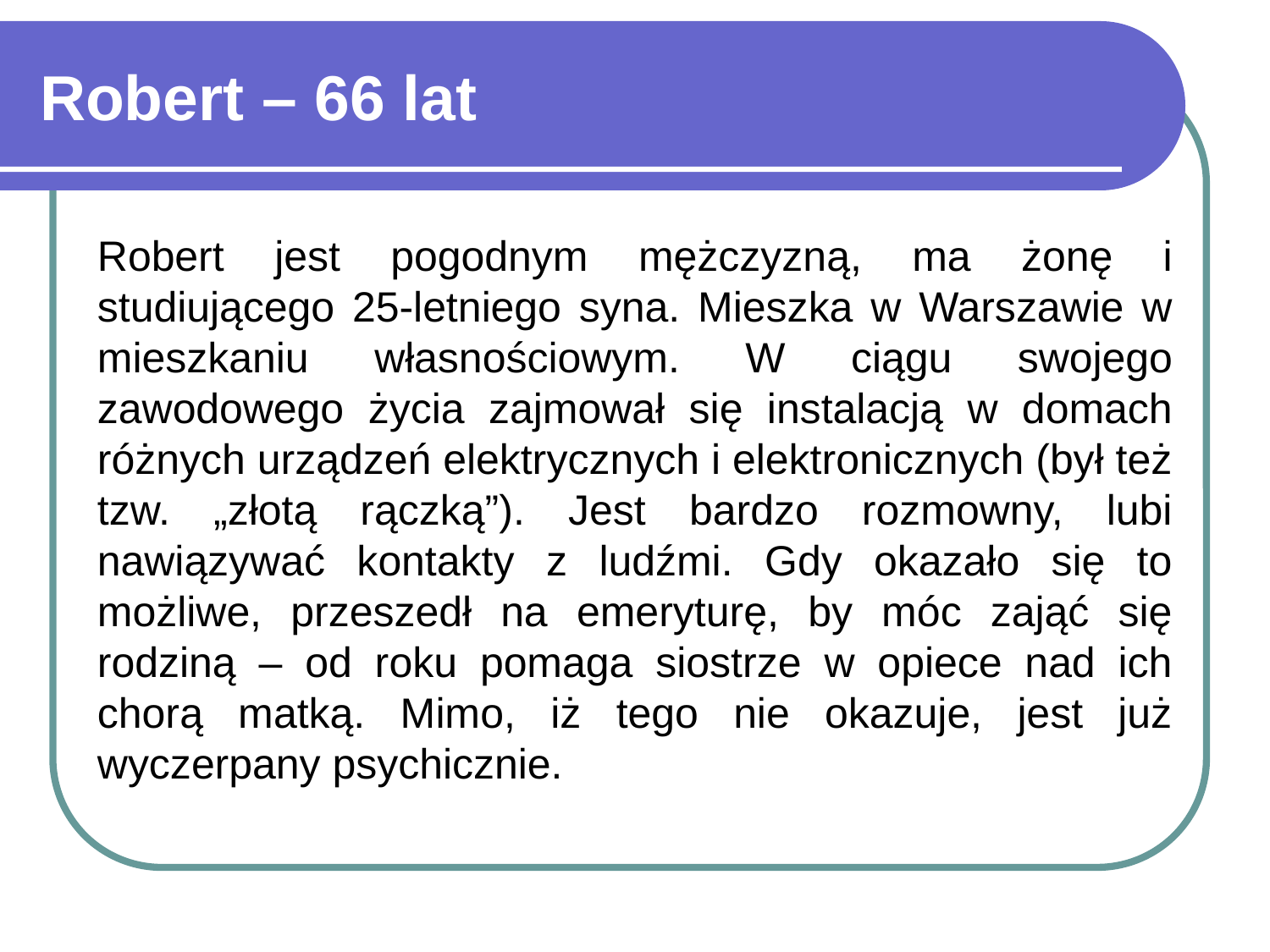

# Robert – 66 lat
Robert jest pogodnym mężczyzną, ma żonę i studiującego 25-letniego syna. Mieszka w Warszawie w mieszkaniu własnościowym. W ciągu swojego zawodowego życia zajmował się instalacją w domach różnych urządzeń elektrycznych i elektronicznych (był też tzw. „złotą rączką”). Jest bardzo rozmowny, lubi nawiązywać kontakty z ludźmi. Gdy okazało się to możliwe, przeszedł na emeryturę, by móc zająć się rodziną – od roku pomaga siostrze w opiece nad ich chorą matką. Mimo, iż tego nie okazuje, jest już wyczerpany psychicznie.